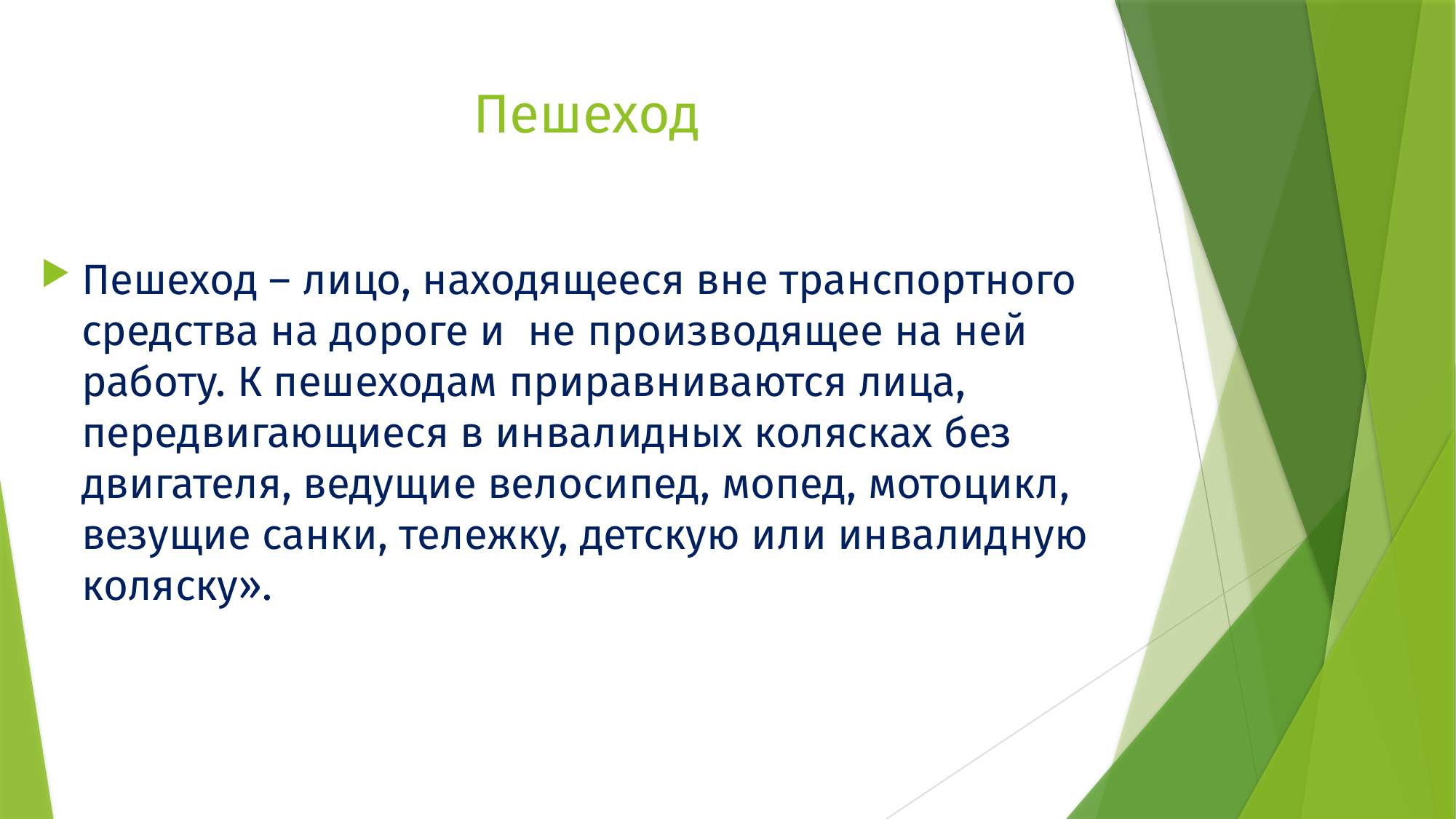

# Пешеход
Пешеход – лицо, находящееся вне транспортного средства на дороге и  не производящее на ней работу. К пешеходам приравниваются лица, передвигающиеся в инвалидных колясках без двигателя, ведущие велосипед, мопед, мотоцикл, везущие санки, тележку, детскую или инвалидную коляску».